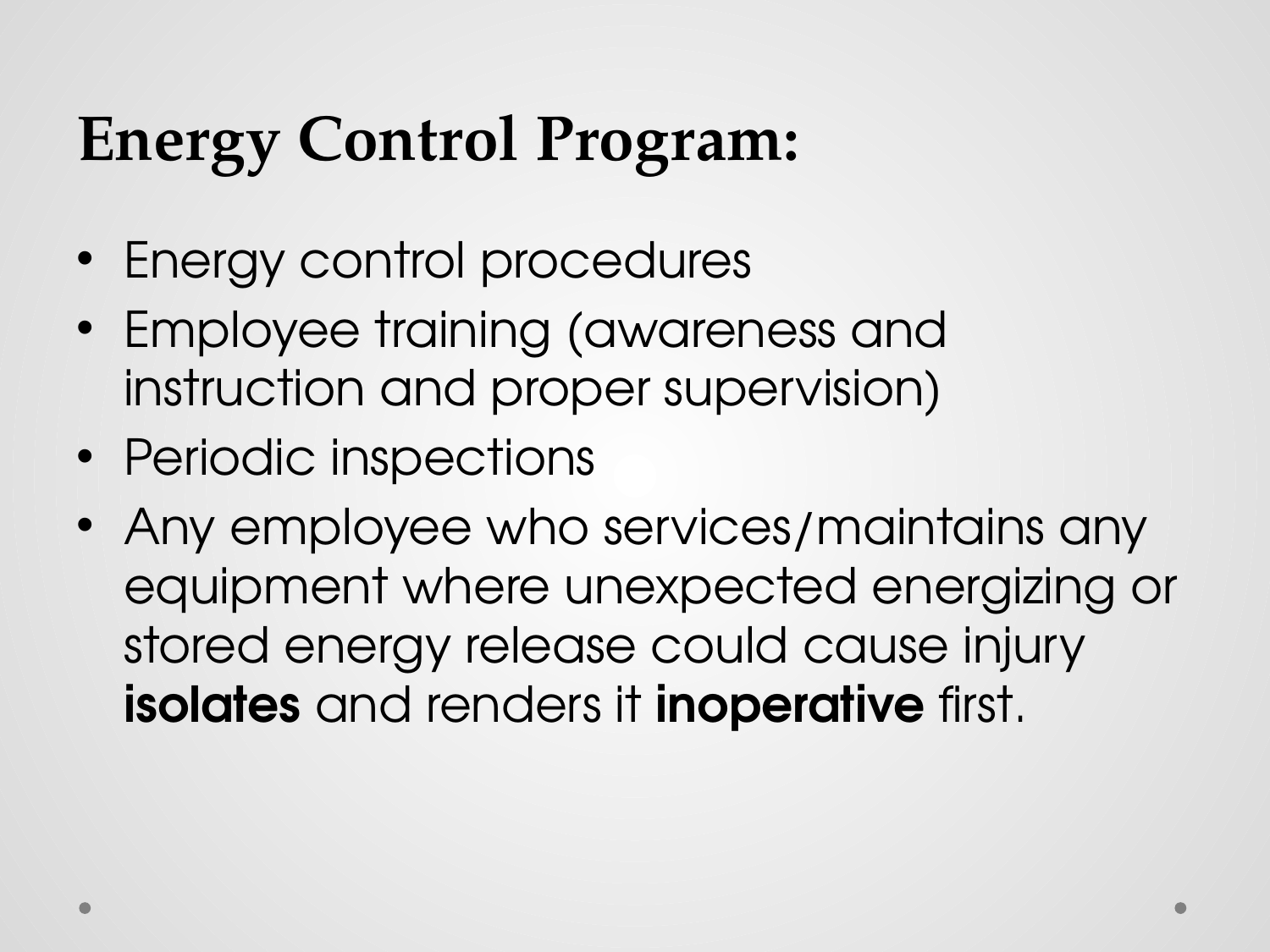

# Energy Control Program:
Energy control procedures
Employee training (awareness and instruction and proper supervision)
Periodic inspections
Any employee who services/maintains any equipment where unexpected energizing or stored energy release could cause injury isolates and renders it inoperative first.